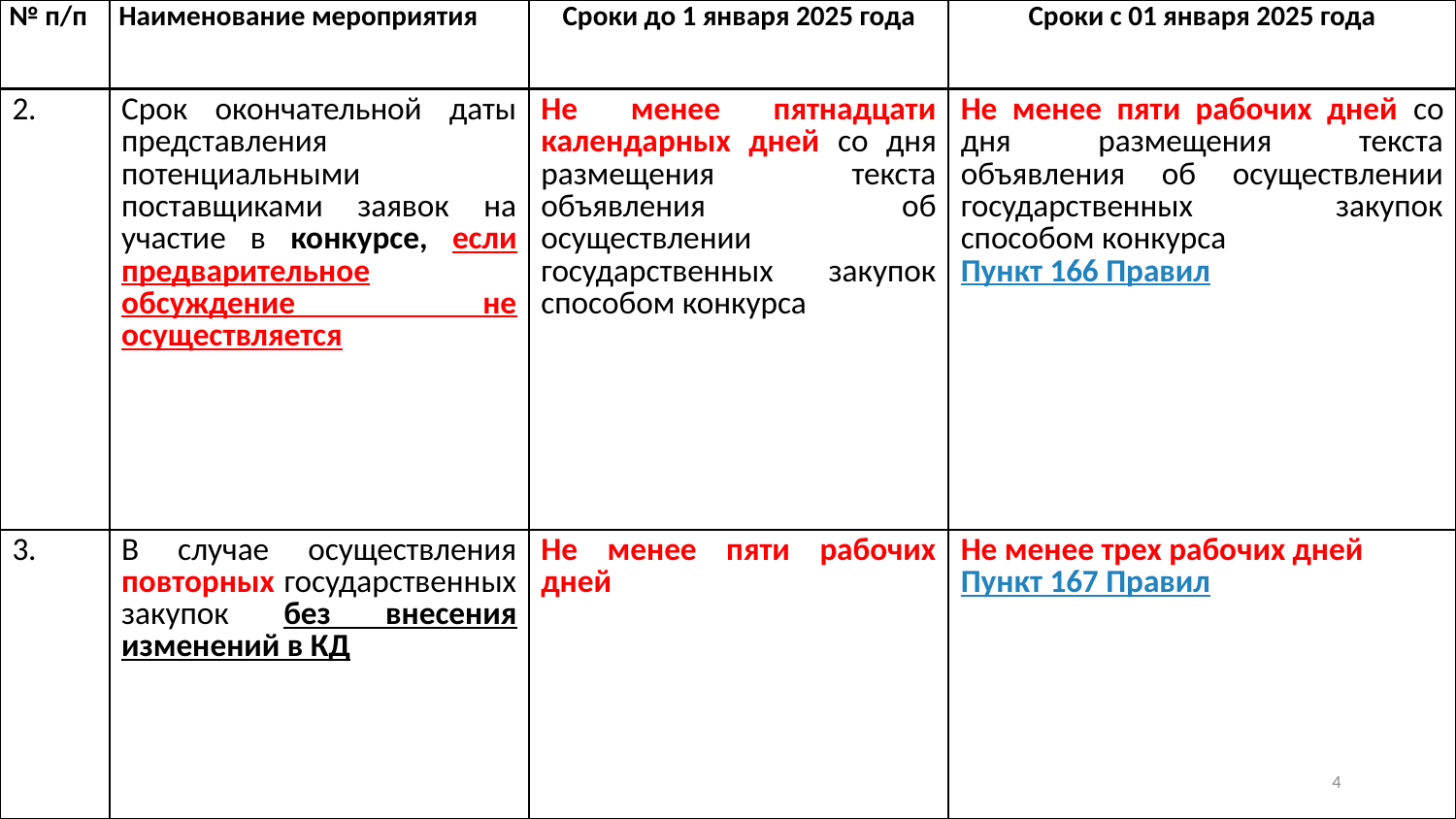

| № п/п | Наименование мероприятия | Сроки до 1 января 2025 года | Сроки с 01 января 2025 года |
| --- | --- | --- | --- |
| 2. | Срок окончательной даты представления потенциальными поставщиками заявок на участие в конкурсе, если предварительное обсуждение не осуществляется | Не менее пятнадцати календарных дней со дня размещения текста объявления об осуществлении государственных закупок способом конкурса | Не менее пяти рабочих дней со дня размещения текста объявления об осуществлении государственных закупок способом конкурса Пункт 166 Правил |
| --- | --- | --- | --- |
| 3. | В случае осуществления повторных государственных закупок без внесения изменений в КД | Не менее пяти рабочих дней | Не менее трех рабочих дней Пункт 167 Правил |
4